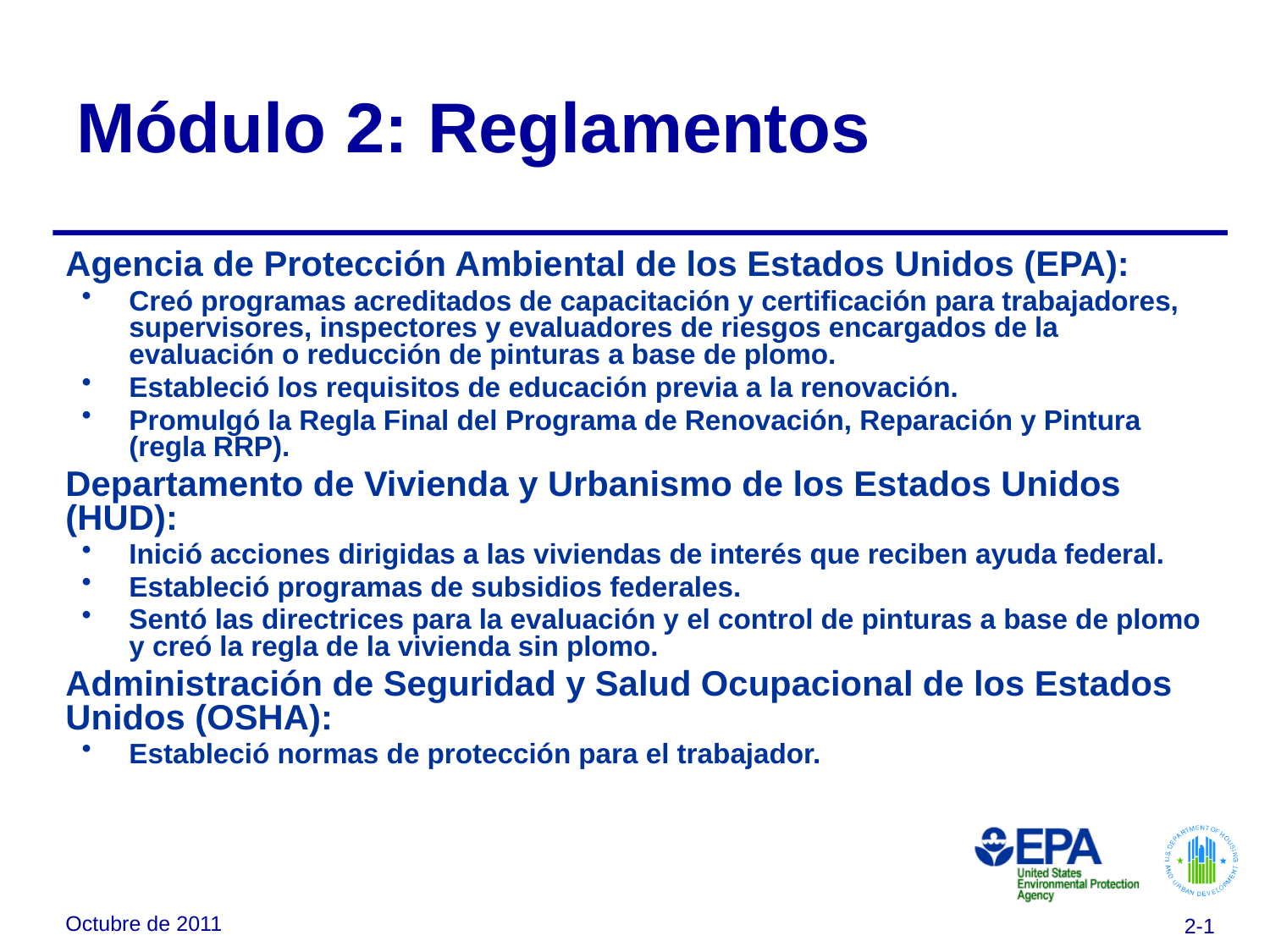

# Módulo 2: Reglamentos
Agencia de Protección Ambiental de los Estados Unidos (EPA):
Creó programas acreditados de capacitación y certificación para trabajadores, supervisores, inspectores y evaluadores de riesgos encargados de la evaluación o reducción de pinturas a base de plomo.
Estableció los requisitos de educación previa a la renovación.
Promulgó la Regla Final del Programa de Renovación, Reparación y Pintura (regla RRP).
Departamento de Vivienda y Urbanismo de los Estados Unidos (HUD):
Inició acciones dirigidas a las viviendas de interés que reciben ayuda federal.
Estableció programas de subsidios federales.
Sentó las directrices para la evaluación y el control de pinturas a base de plomo y creó la regla de la vivienda sin plomo.
Administración de Seguridad y Salud Ocupacional de los Estados Unidos (OSHA):
Estableció normas de protección para el trabajador.
Octubre de 2011
2-1